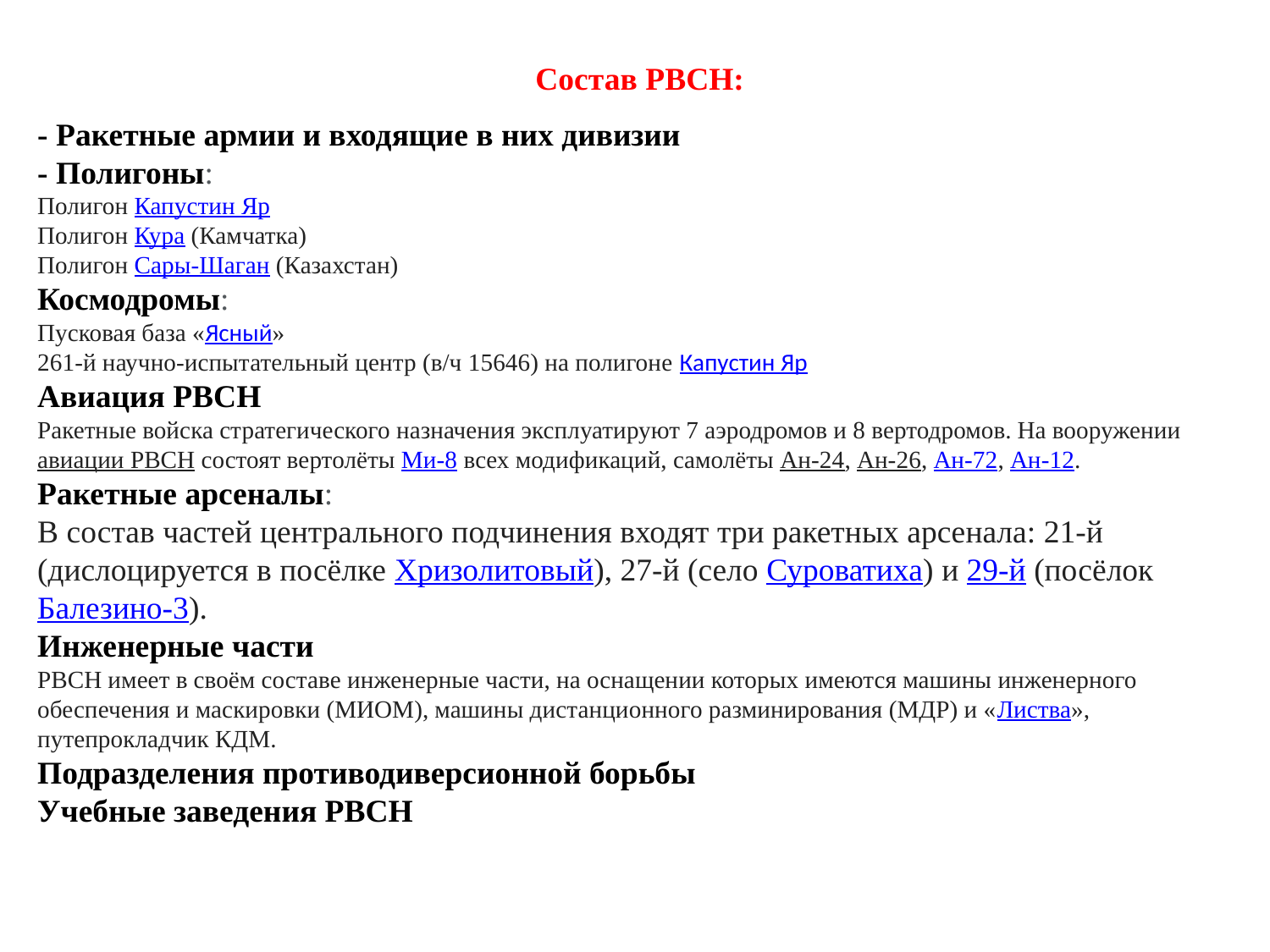

Состав РВСН:
- Ракетные армии и входящие в них дивизии
- Полигоны:
Полигон Капустин Яр
Полигон Кура (Камчатка)
Полигон Сары-Шаган (Казахстан)
Космодромы:
Пусковая база «Ясный»
261-й научно-испытательный центр (в/ч 15646) на полигоне Капустин Яр
Авиация РВСН
Ракетные войска стратегического назначения эксплуатируют 7 аэродромов и 8 вертодромов. На вооружении авиации РВСН состоят вертолёты Ми-8 всех модификаций, самолёты Ан-24, Ан-26, Ан-72, Ан-12.
Ракетные арсеналы:
В состав частей центрального подчинения входят три ракетных арсенала: 21-й (дислоцируется в посёлке Хризолитовый), 27-й (село Суроватиха) и 29-й (посёлок Балезино-3).
Инженерные части
РВСН имеет в своём составе инженерные части, на оснащении которых имеются машины инженерного обеспечения и маскировки (МИОМ), машины дистанционного разминирования (МДР) и «Листва», путепрокладчик КДМ.
Подразделения противодиверсионной борьбы
Учебные заведения РВСН